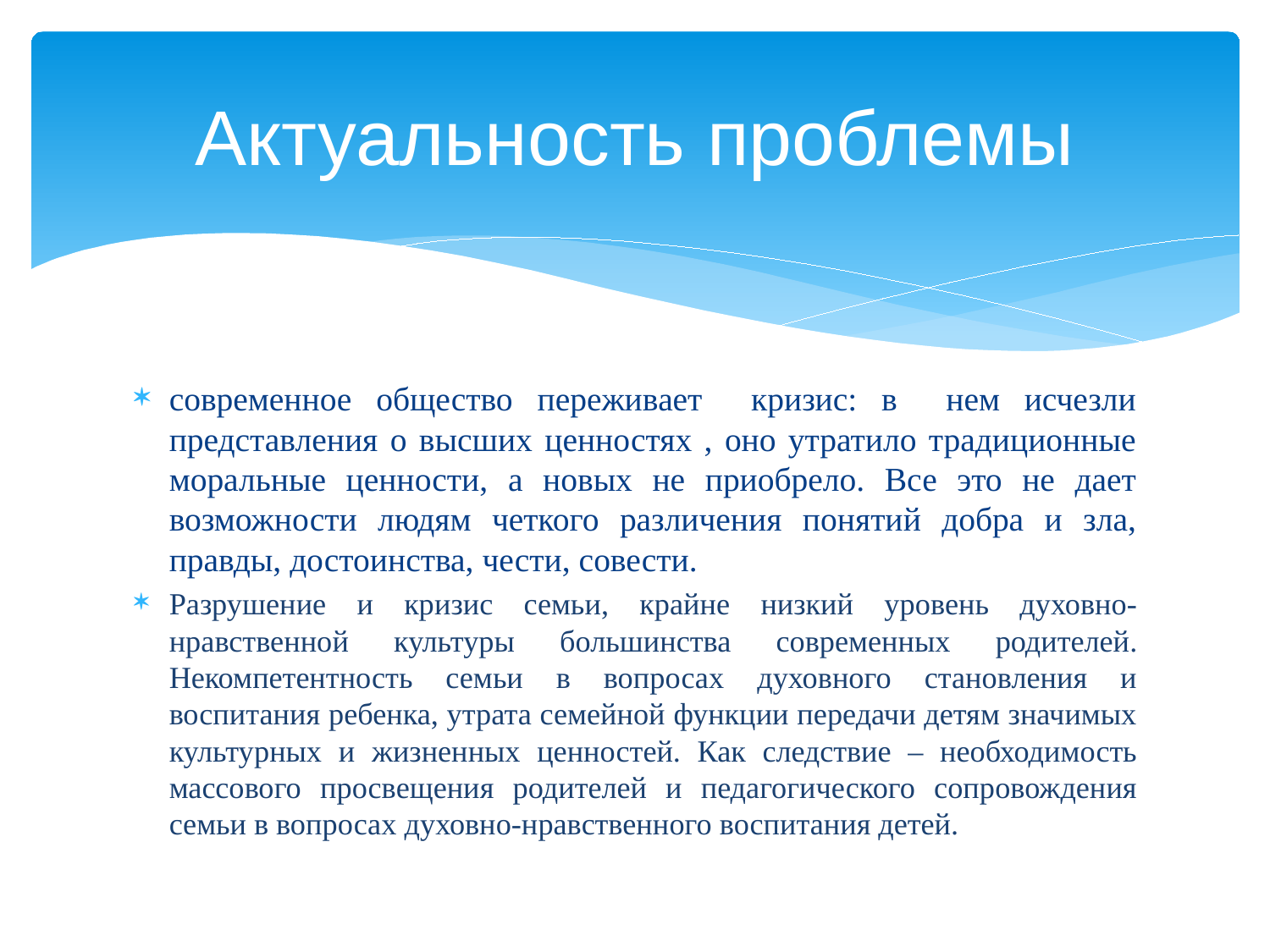

# Актуальность проблемы
современное общество переживает  кризис: в  нем исчезли представления о высших ценностях , оно утратило традиционные моральные ценности, а новых не приобрело. Все это не дает возможности людям четкого различения понятий добра и зла, правды, достоинства, чести, совести.
Разрушение и кризис семьи, крайне низкий уровень духовно-нравственной культуры большинства современных родителей. Некомпетентность семьи в вопросах духовного становления и воспитания ребенка, утрата семейной функции передачи детям значимых культурных и жизненных ценностей. Как следствие – необходимость массового просвещения родителей и педагогического сопровождения семьи в вопросах духовно-нравственного воспитания детей.